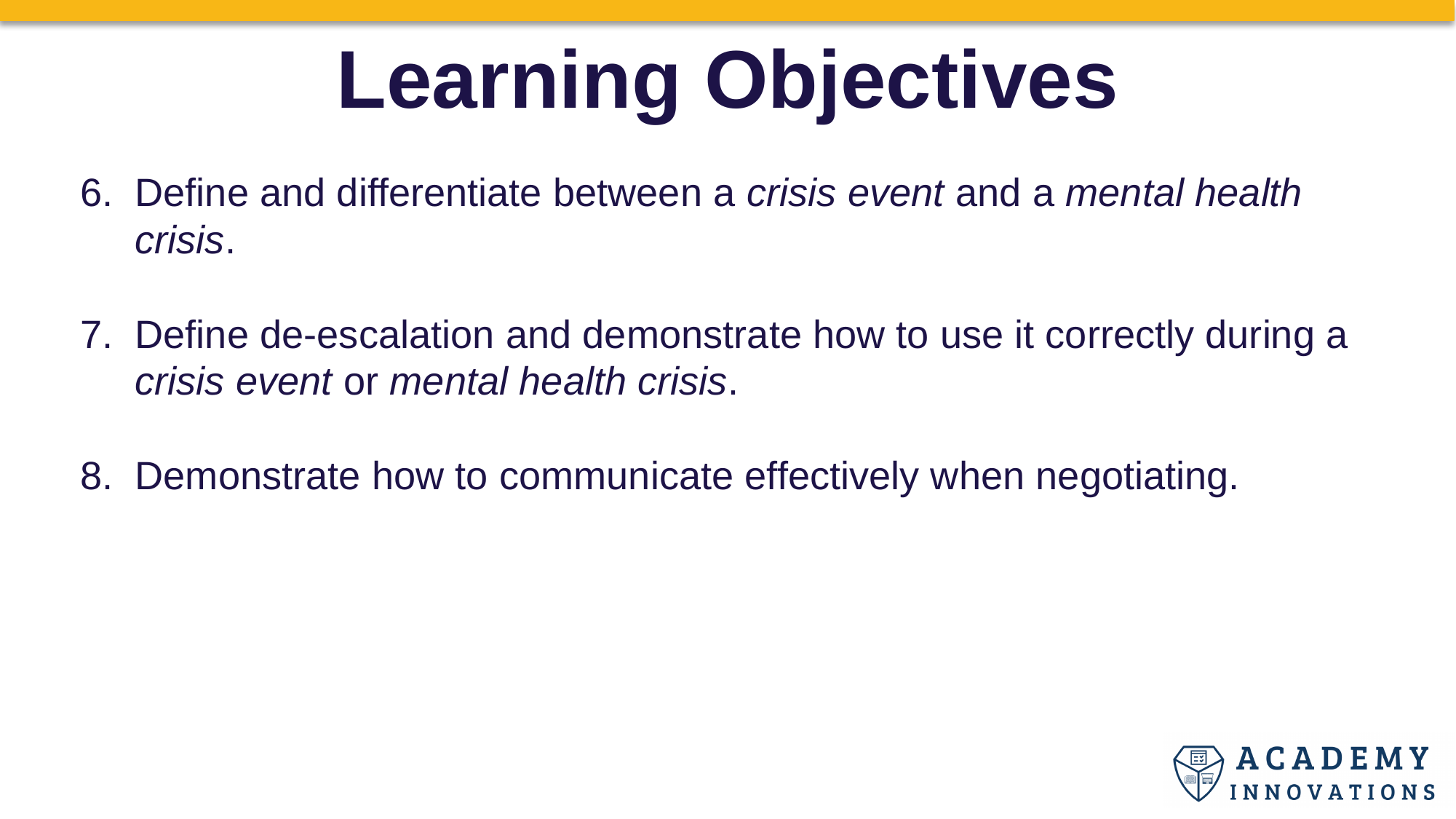

Learning Objectives
Define and differentiate between a crisis event and a mental health crisis.

Define de-escalation and demonstrate how to use it correctly during a crisis event or mental health crisis.

Demonstrate how to communicate effectively when negotiating.